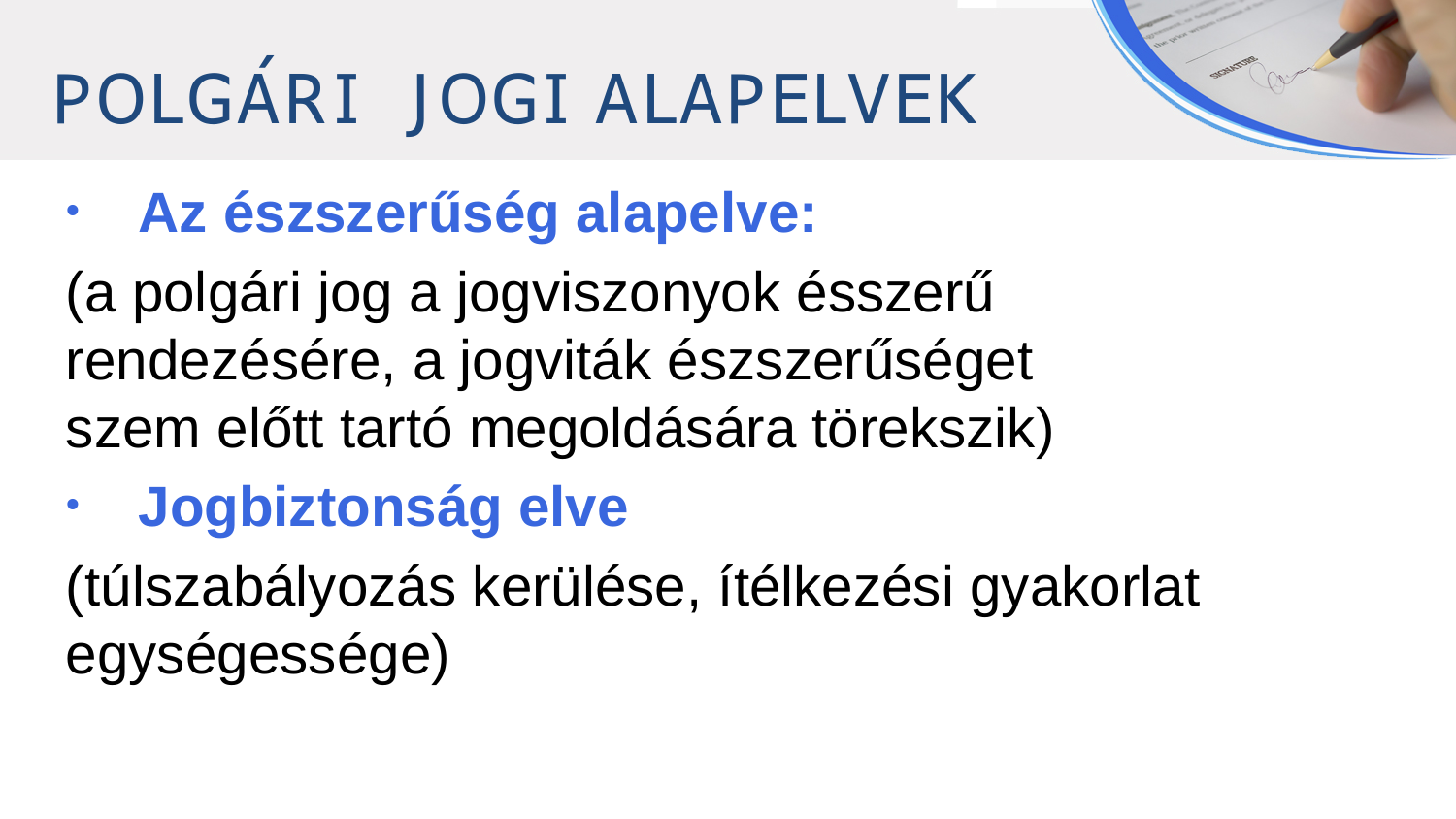

POLGÁRI  JOGI ALAPELVEK
Az észszerűség alapelve:
(a polgári jog a jogviszonyok ésszerű rendezésére, a jogviták észszerűséget
szem előtt tartó megoldására törekszik)
Jogbiztonság elve
(túlszabályozás kerülése, ítélkezési gyakorlat egységessége)